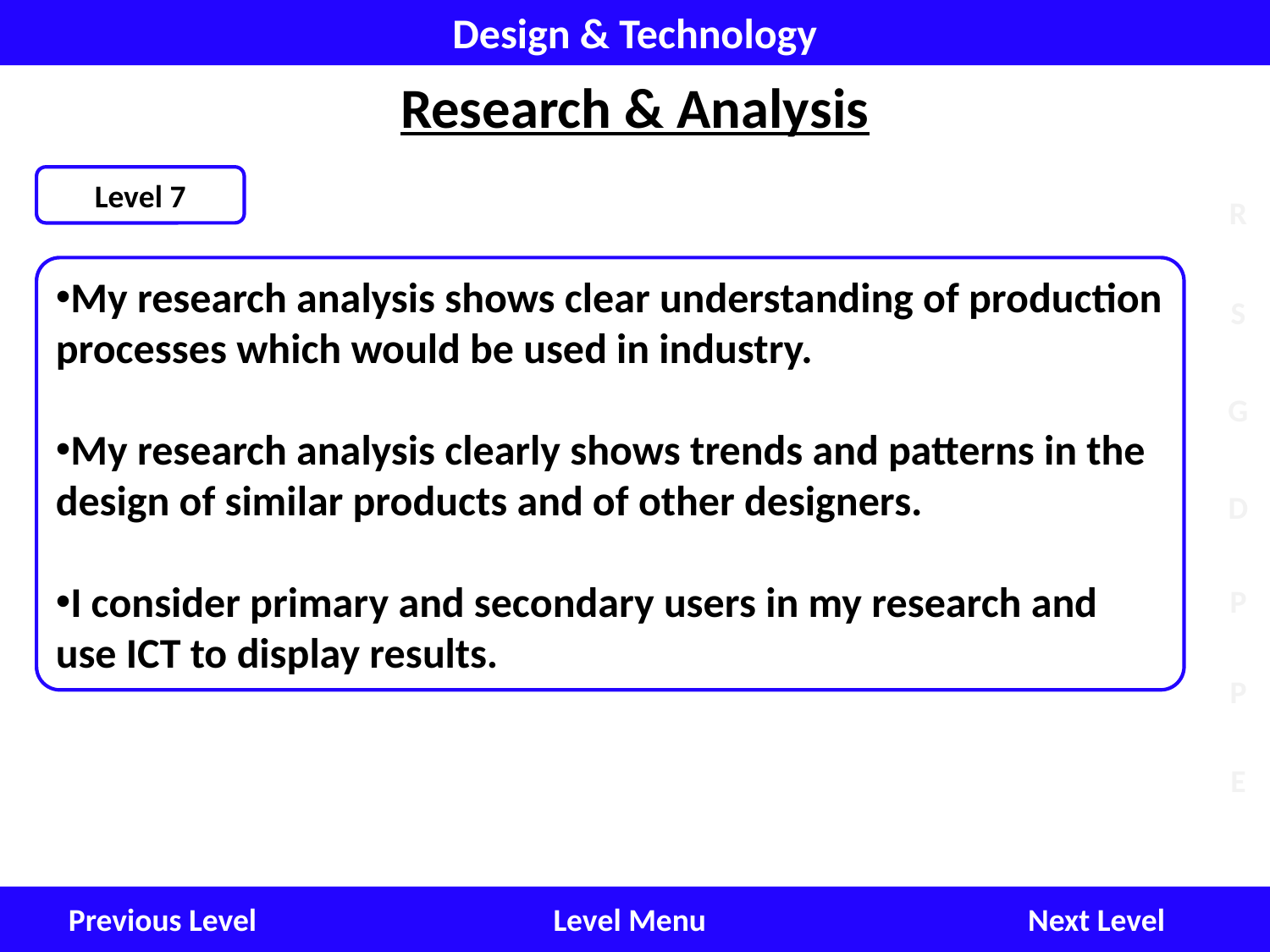

Design & Technology
Research & Analysis
Level 7
My research analysis shows clear understanding of production processes which would be used in industry.

My research analysis clearly shows trends and patterns in the design of similar products and of other designers.

I consider primary and secondary users in my research and use ICT to display results.

Next Level
Level Menu
Previous Level